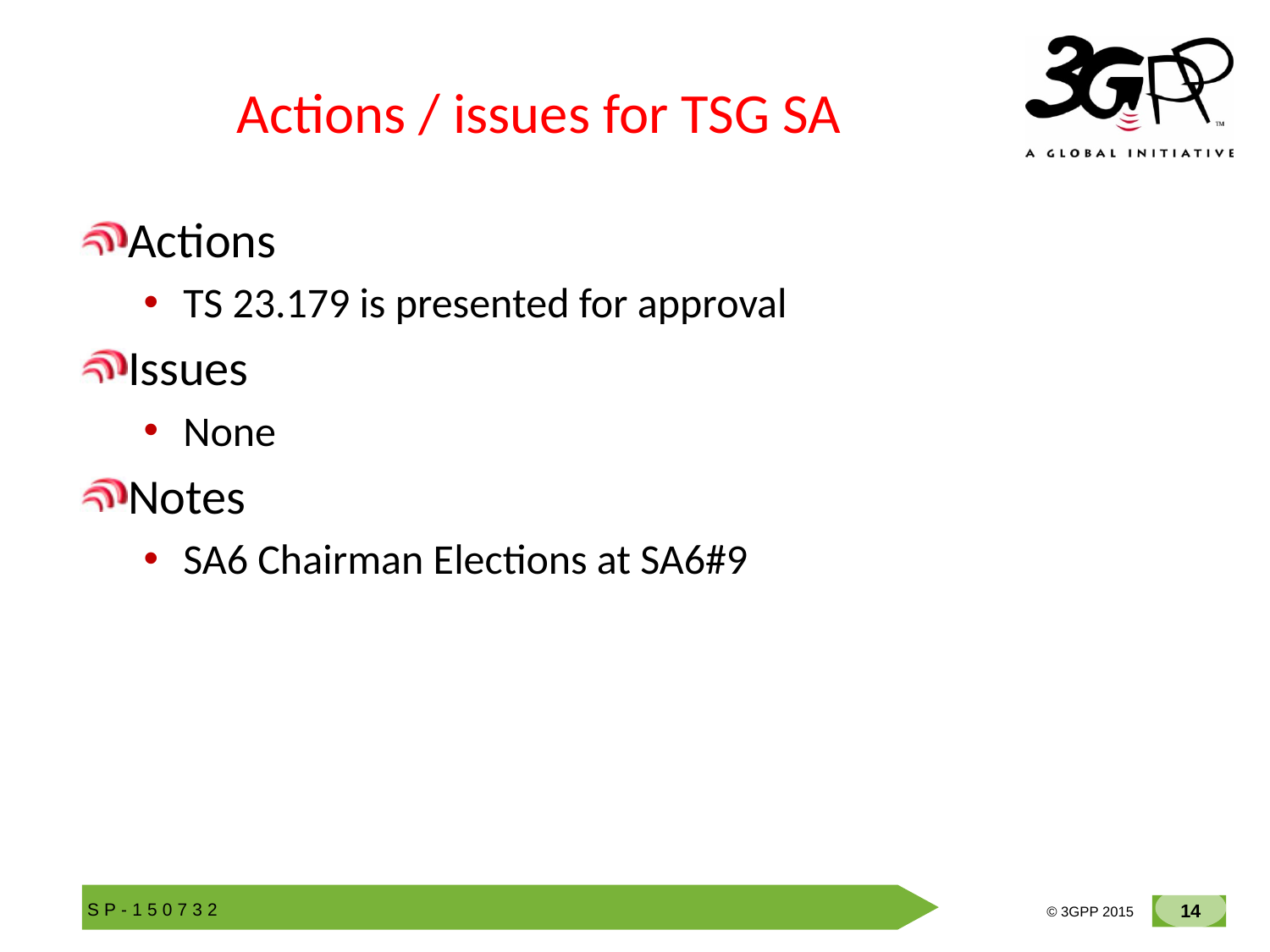

# Actions / issues for TSG SA
Actions
TS 23.179 is presented for approval
Issues
None
Notes
SA6 Chairman Elections at SA6#9